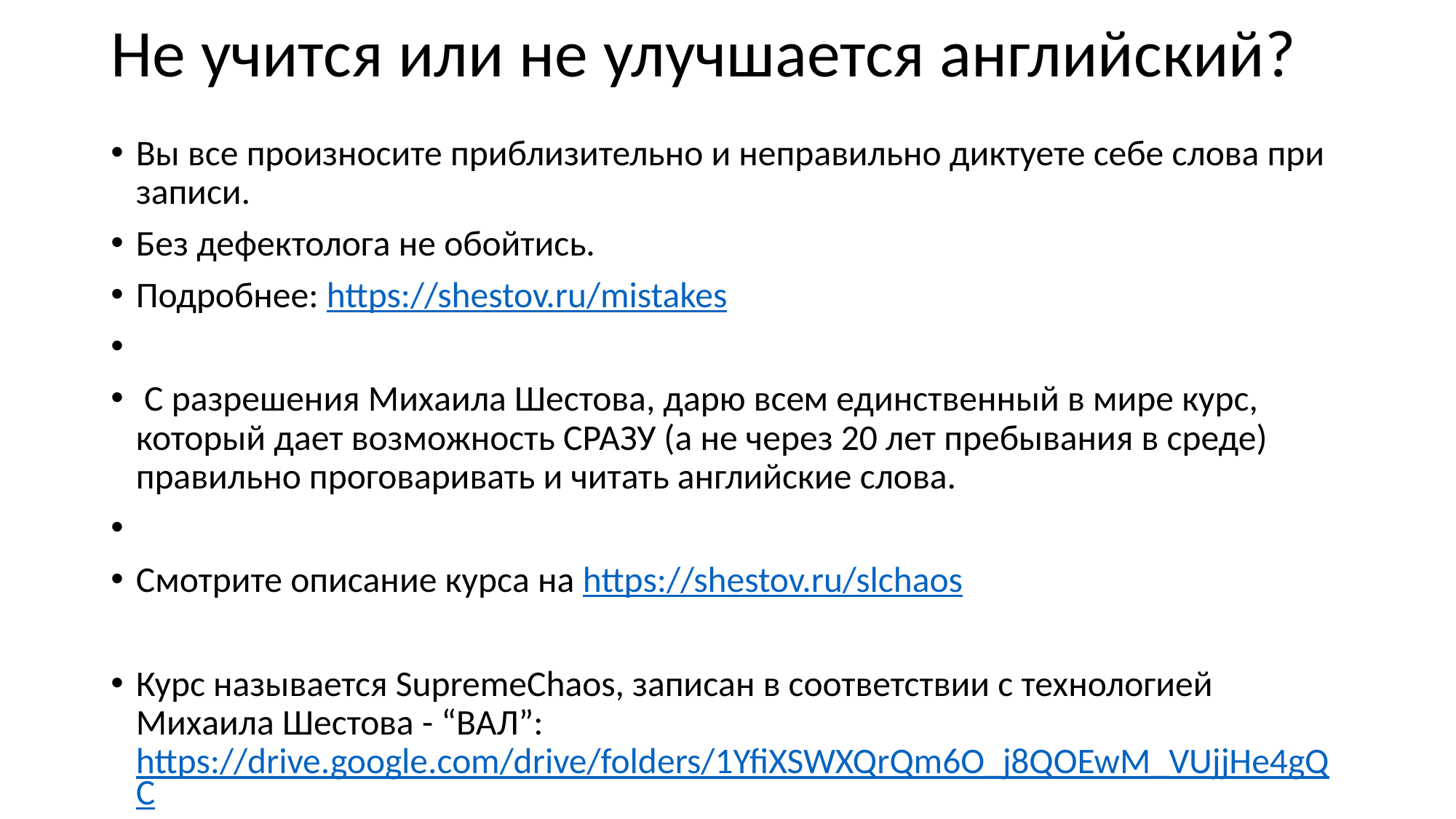

# Не учится или не улучшается английский?
Вы все произносите приблизительно и неправильно диктуете себе слова при записи.
Без дефектолога не обойтись.
Подробнее: https://shestov.ru/mistakes

 С разрешения Михаила Шестова, дарю всем единственный в мире курс, который дает возможность СРАЗУ (а не через 20 лет пребывания в среде) правильно проговаривать и читать английские слова.

Смотрите описание курса на https://shestov.ru/slchaos

Курс называется SupremeChaos, записан в соответствии с технологией Михаила Шестова - “ВАЛ”: https://drive.google.com/drive/folders/1YfiXSWXQrQm6O_j8QOEwM_VUjjHe4gQC